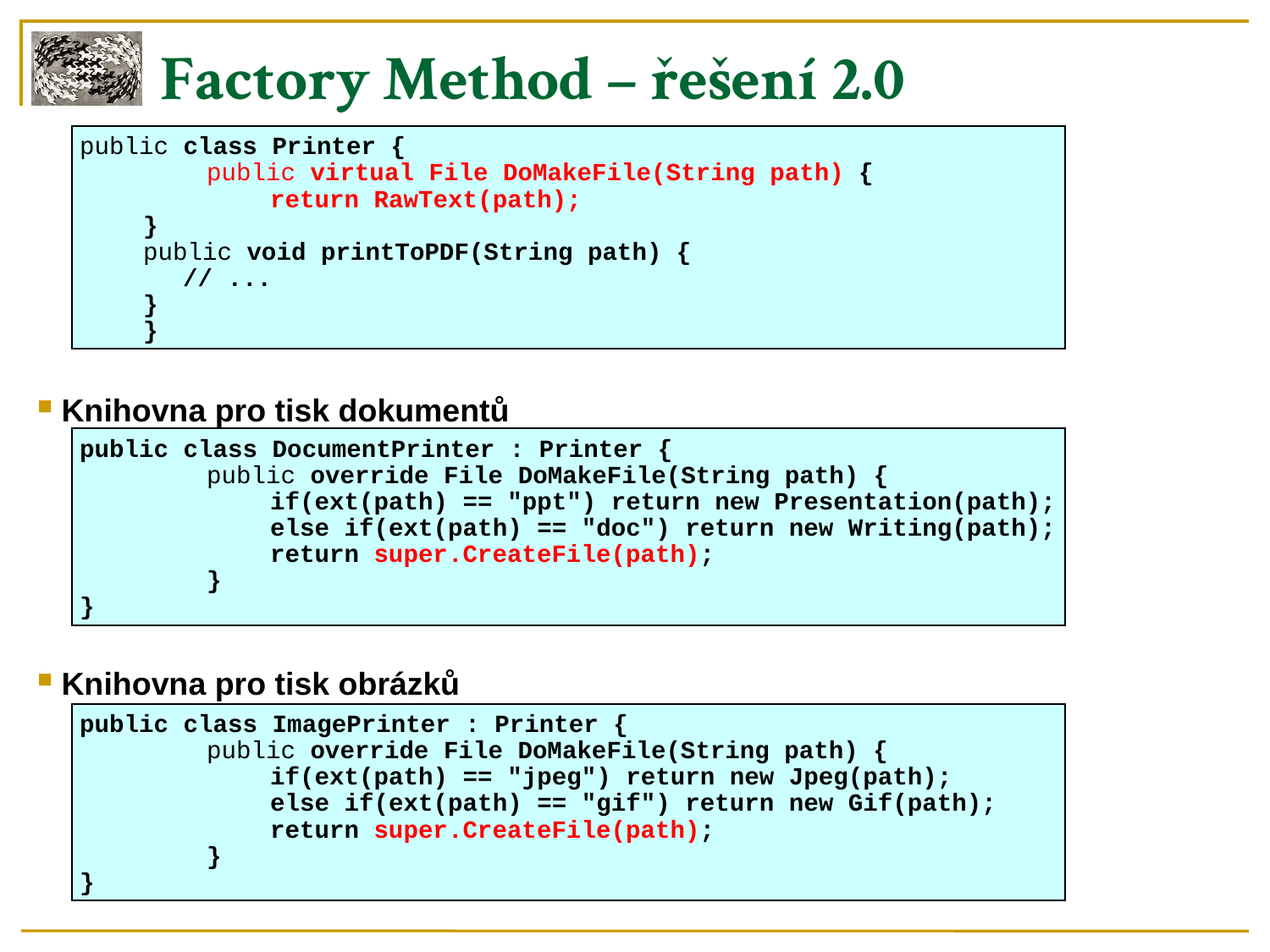

Factory Method – řešení 2.0
public class Printer {
		public virtual File DoMakeFile(String path) {
			return RawText(path);
}
public void printToPDF(String path) {
	// ...
}
}
Knihovna pro tisk dokumentů
public class DocumentPrinter : Printer {
		public override File DoMakeFile(String path) {
			if(ext(path) == "ppt") return new Presentation(path);
			else if(ext(path) == "doc") return new Writing(path);
			return super.CreateFile(path);
		}
}
Knihovna pro tisk obrázků
public class ImagePrinter : Printer {
		public override File DoMakeFile(String path) {
			if(ext(path) == "jpeg") return new Jpeg(path);
			else if(ext(path) == "gif") return new Gif(path);
			return super.CreateFile(path);
		}
}